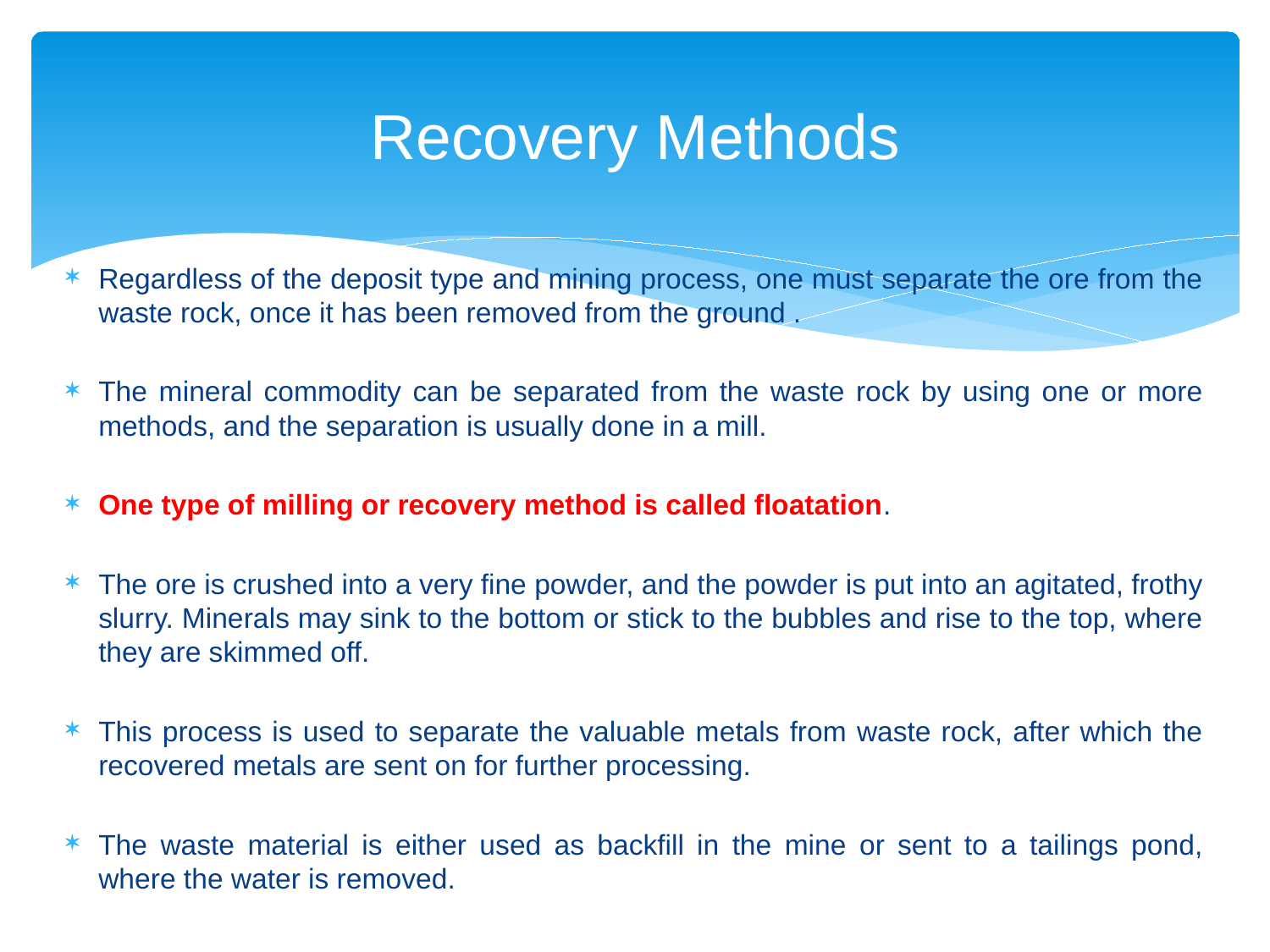

# Recovery Methods
Regardless of the deposit type and mining process, one must separate the ore from the waste rock, once it has been removed from the ground .

The mineral commodity can be separated from the waste rock by using one or more methods, and the separation is usually done in a mill.

One type of milling or recovery method is called floatation.

The ore is crushed into a very fine powder, and the powder is put into an agitated, frothy slurry. Minerals may sink to the bottom or stick to the bubbles and rise to the top, where they are skimmed off.

This process is used to separate the valuable metals from waste rock, after which the recovered metals are sent on for further processing.

The waste material is either used as backfill in the mine or sent to a tailings pond, where the water is removed.